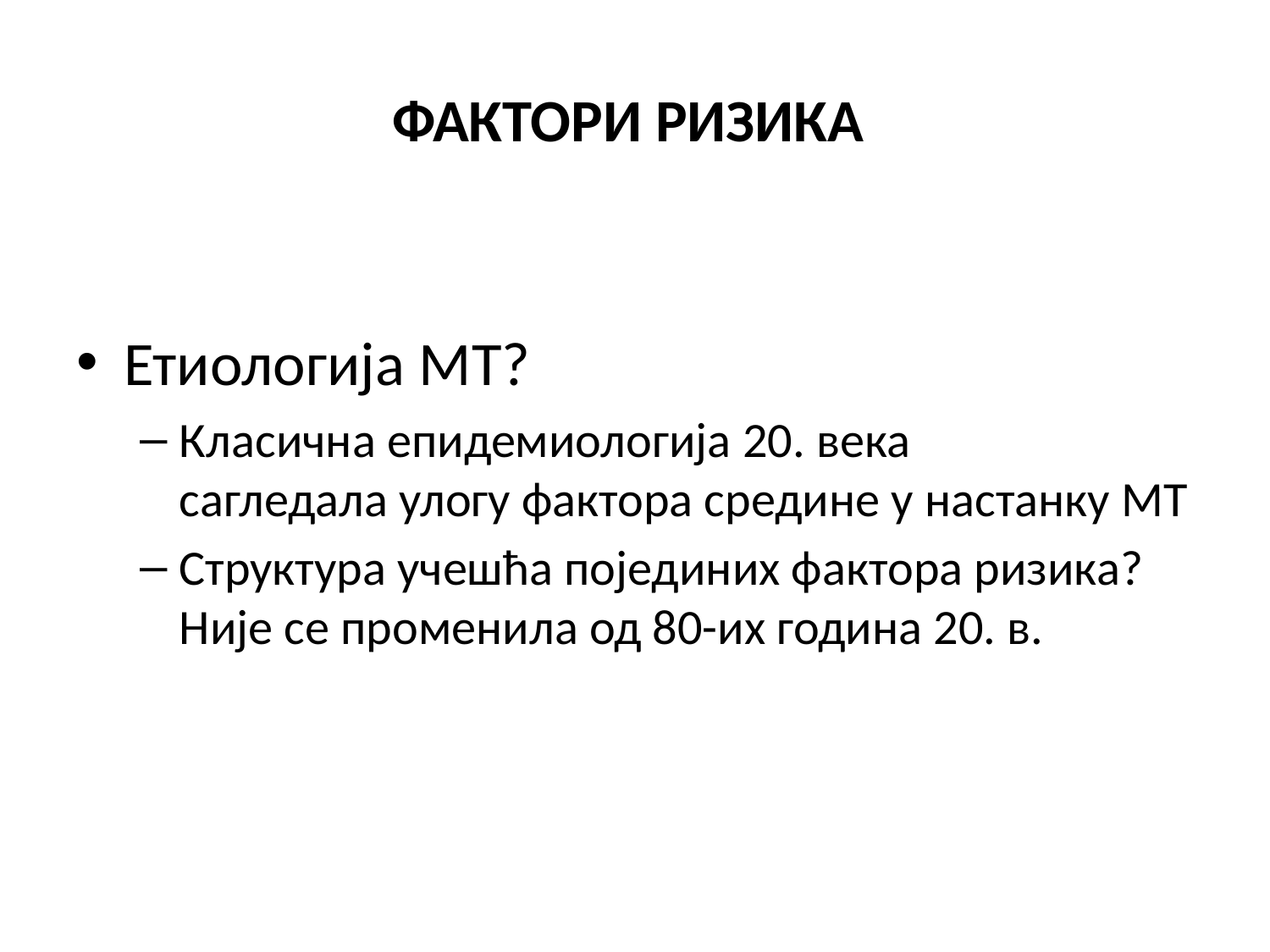

# ФАКТОРИ РИЗИКА
Етиологија МТ?
Класична епидемиологија 20. века
сагледала улогу фактора средине у настанку МТ
Структура учешћа појединих фактора ризика?
Није се променила од 80-их година 20. в.